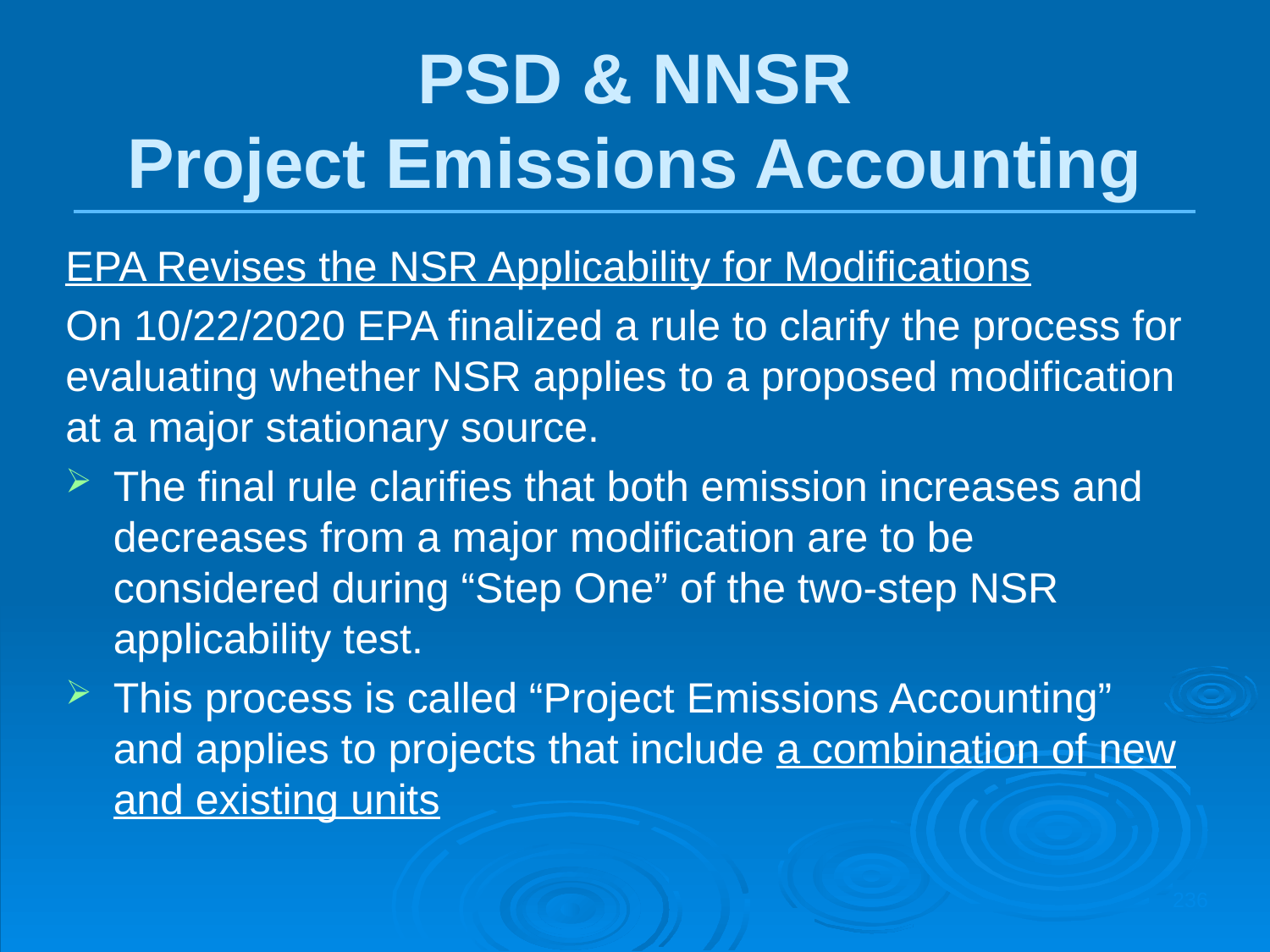

PSD & NNSR
Project Emissions Accounting
EPA Revises the NSR Applicability for Modifications
On 10/22/2020 EPA finalized a rule to clarify the process for evaluating whether NSR applies to a proposed modification at a major stationary source.
The final rule clarifies that both emission increases and decreases from a major modification are to be considered during “Step One” of the two-step NSR applicability test.
This process is called “Project Emissions Accounting” and applies to projects that include a combination of new and existing units
236